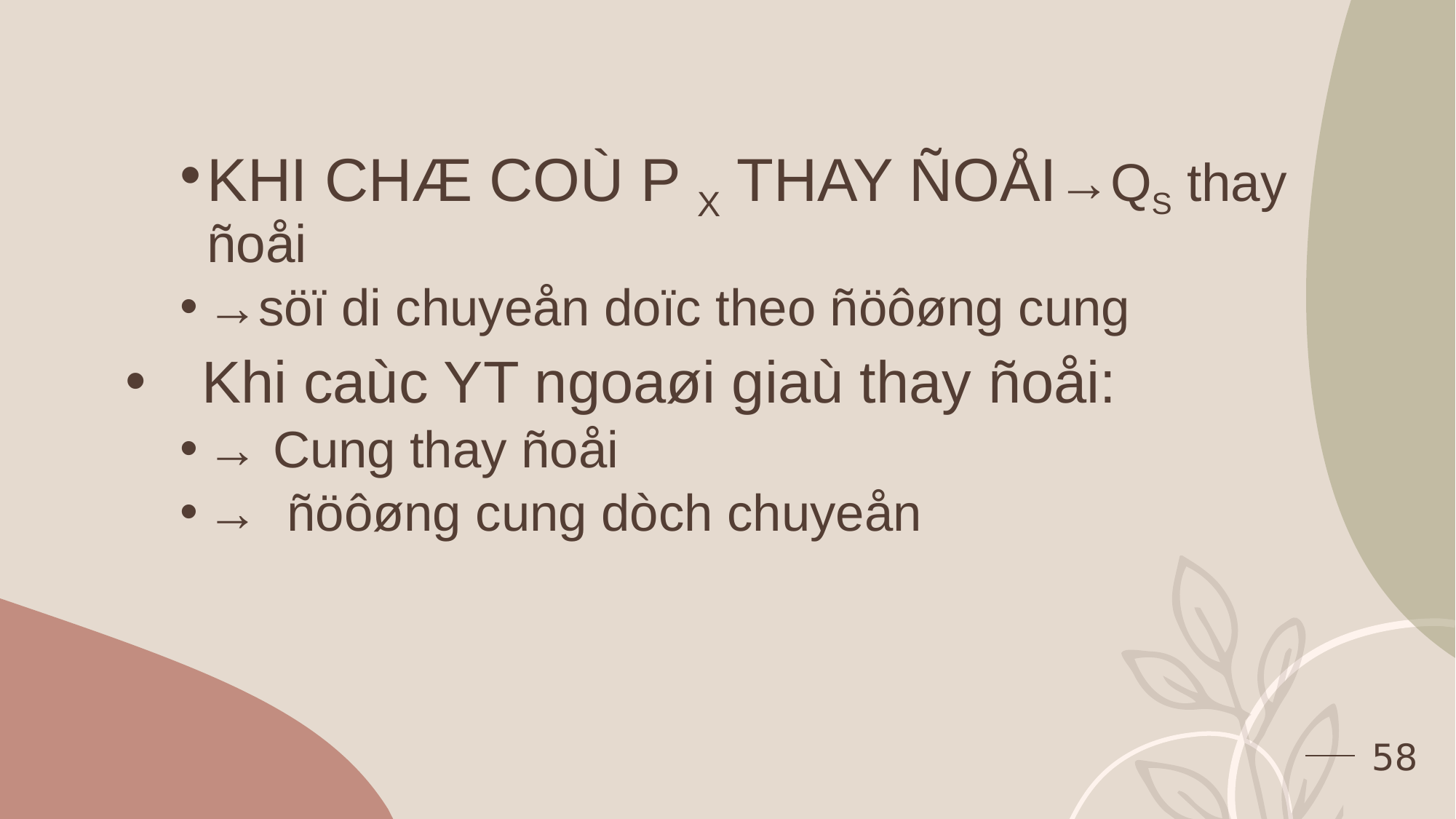

#
KHI CHÆ COÙ P X THAY ÑOÅI→QS thay ñoåi
→söï di chuyeån doïc theo ñöôøng cung
   Khi caùc YT ngoaøi giaù thay ñoåi:
→ Cung thay ñoåi
→  ñöôøng cung dòch chuyeån

58